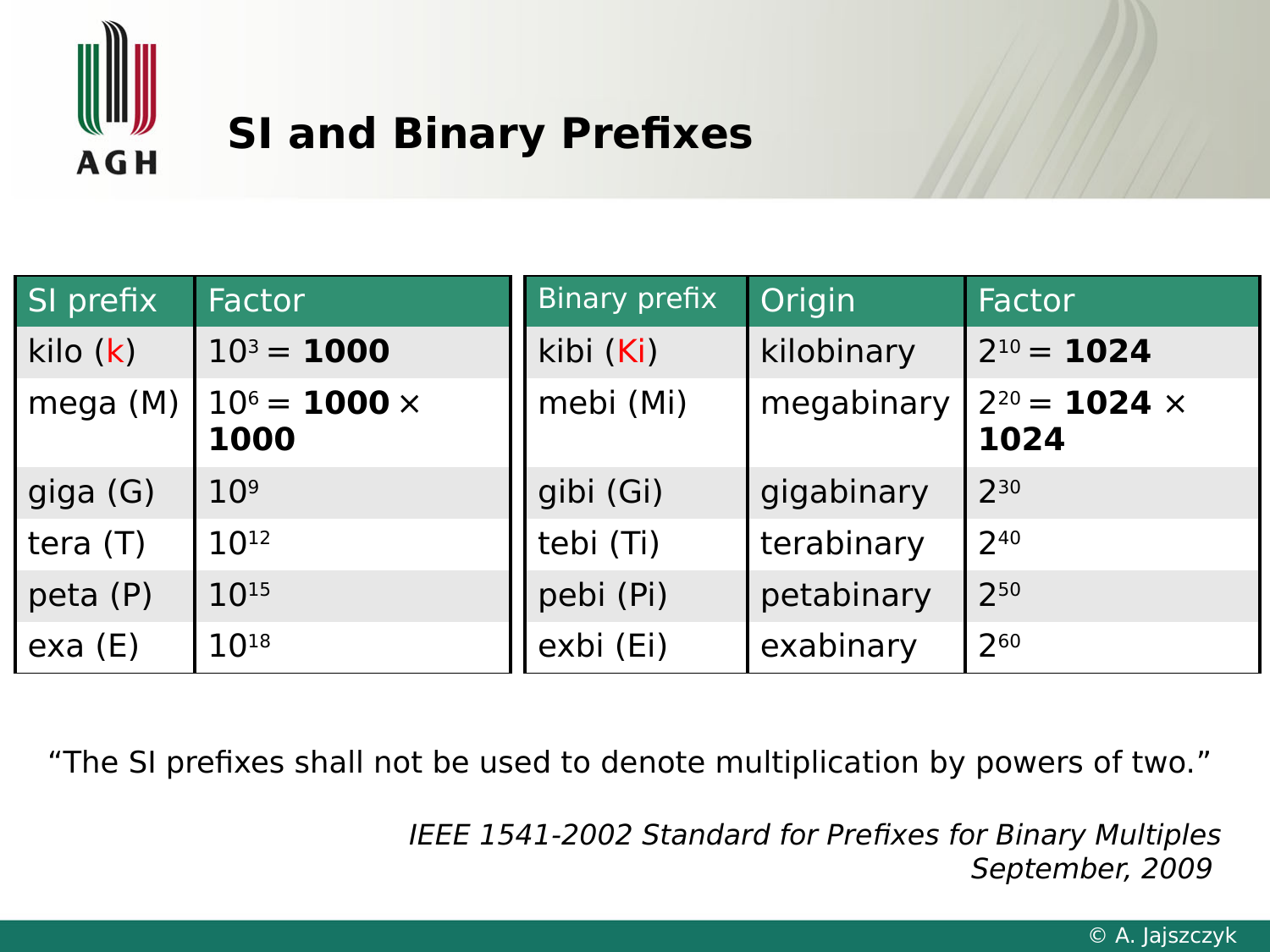

# SI and Binary Prefixes
| SI prefix | Factor |
| --- | --- |
| kilo (k) | 103 = 1000 |
| mega (M) | 106 = 1000 × 1000 |
| giga (G) | 109 |
| tera (T) | 1012 |
| peta (P) | 1015 |
| exa (E) | 1018 |
| Binary prefix | Origin | Factor |
| --- | --- | --- |
| kibi (Ki) | kilobinary | 210 = 1024 |
| mebi (Mi) | megabinary | 220 = 1024 × 1024 |
| gibi (Gi) | gigabinary | 230 |
| tebi (Ti) | terabinary | 240 |
| pebi (Pi) | petabinary | 250 |
| exbi (Ei) | exabinary | 260 |
“The SI prefixes shall not be used to denote multiplication by powers of two.”
IEEE 1541-2002 Standard for Prefixes for Binary Multiples
September, 2009